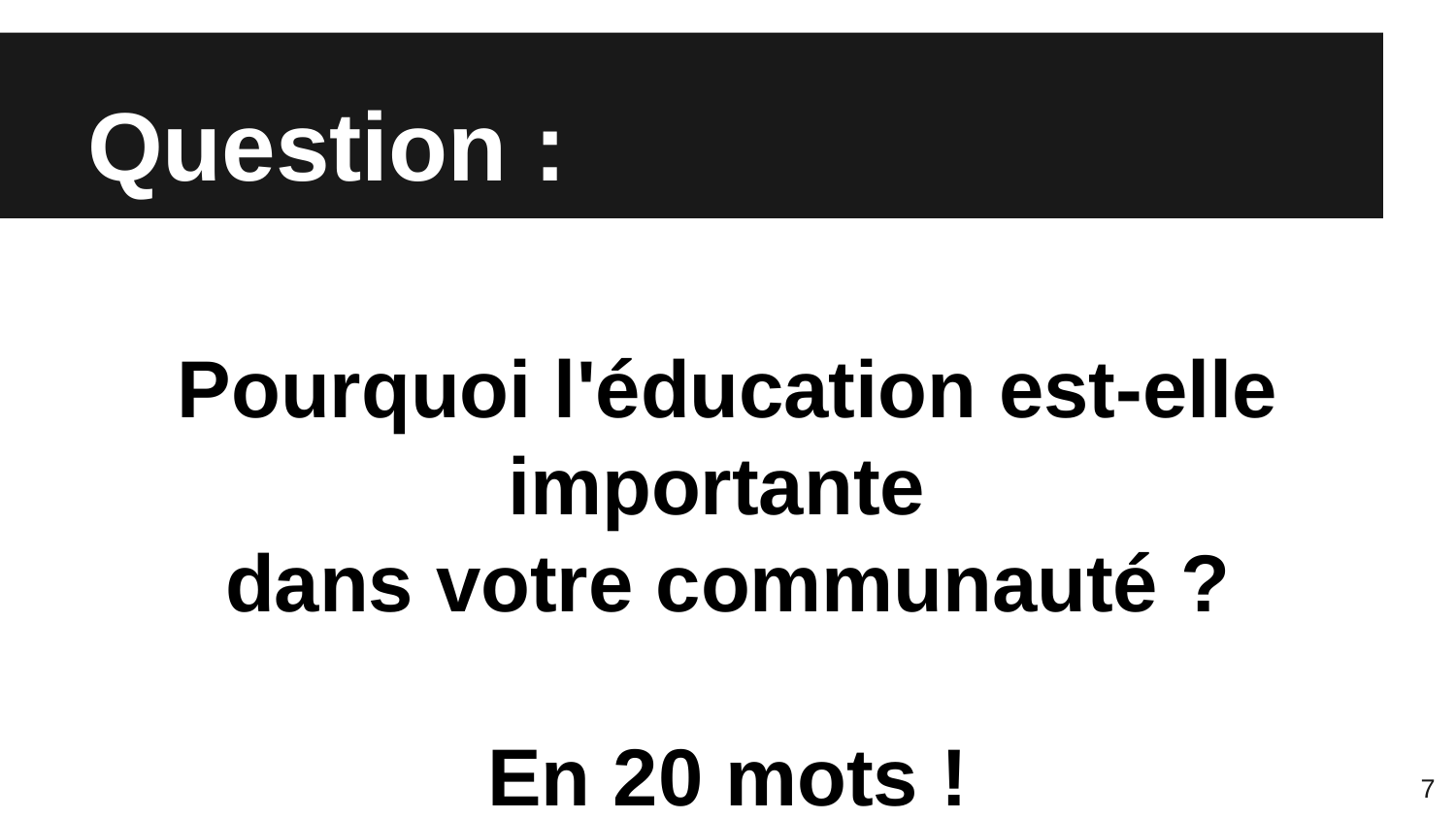

# Question :
Pourquoi l'éducation est-elle importante
dans votre communauté ?

En 20 mots !
7